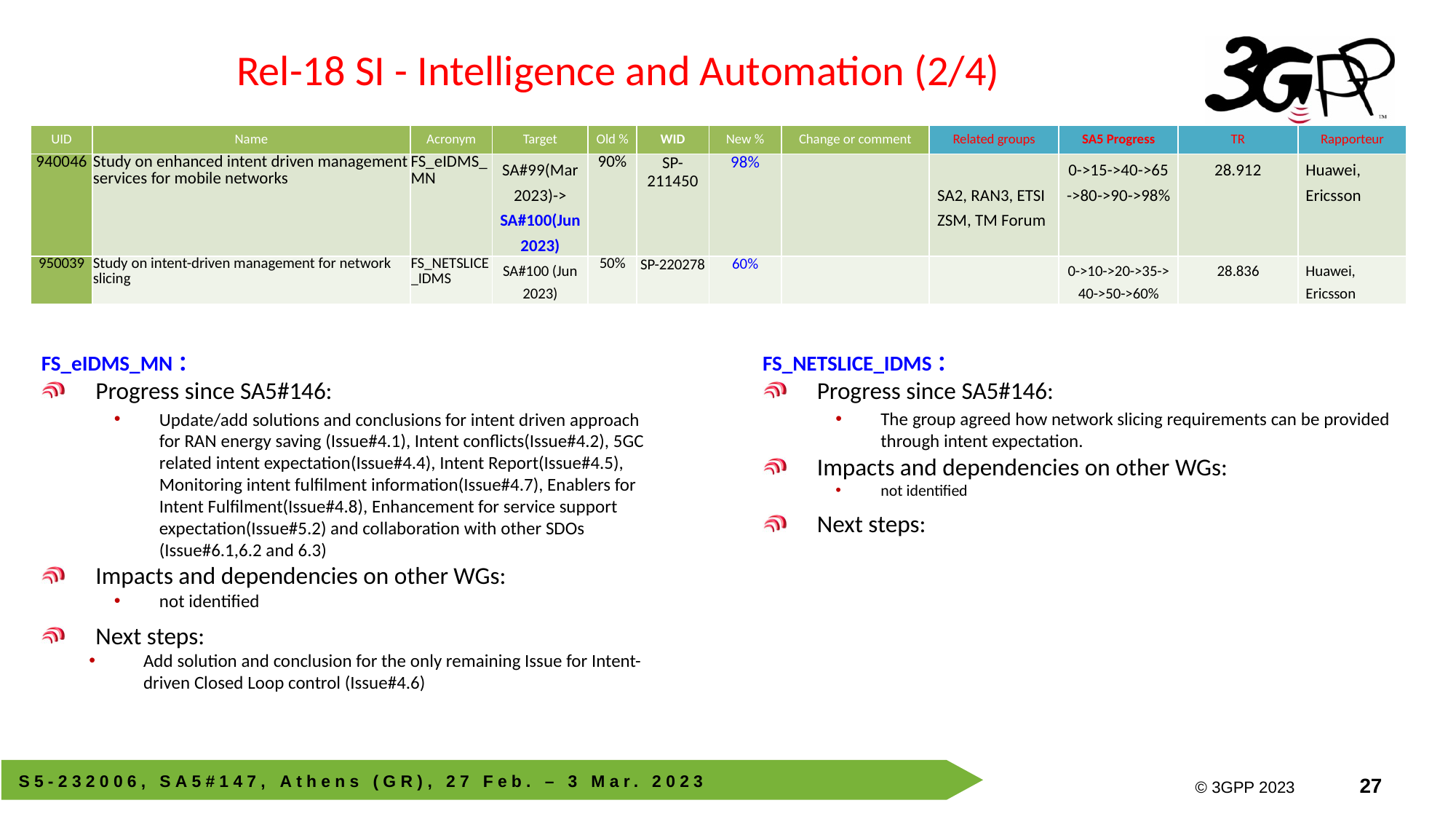

# Rel-18 SI - Intelligence and Automation (2/4)
| UID | Name | Acronym | Target | Old % | WID | New % | Change or comment | Related groups | SA5 Progress | TR | Rapporteur |
| --- | --- | --- | --- | --- | --- | --- | --- | --- | --- | --- | --- |
| 940046 | Study on enhanced intent driven management services for mobile networks | FS\_eIDMS\_MN | SA#99(Mar 2023)-> SA#100(Jun 2023) | 90% | SP-211450 | 98% |  | SA2, RAN3, ETSI ZSM, TM Forum | 0->15->40->65 ->80->90->98% | 28.912 | Huawei, Ericsson |
| 950039 | Study on intent-driven management for network slicing | FS\_NETSLICE\_IDMS | SA#100 (Jun 2023) | 50% | SP-220278 | 60% |  |  | 0->10->20->35-> 40->50->60% | 28.836 | Huawei, Ericsson |
FS_eIDMS_MN：
Progress since SA5#146:
Update/add solutions and conclusions for intent driven approach for RAN energy saving (Issue#4.1), Intent conflicts(Issue#4.2), 5GC related intent expectation(Issue#4.4), Intent Report(Issue#4.5), Monitoring intent fulfilment information(Issue#4.7), Enablers for Intent Fulfilment(Issue#4.8), Enhancement for service support expectation(Issue#5.2) and collaboration with other SDOs (Issue#6.1,6.2 and 6.3)
Impacts and dependencies on other WGs:
not identified
Next steps:
Add solution and conclusion for the only remaining Issue for Intent-driven Closed Loop control (Issue#4.6)

FS_NETSLICE_IDMS：
Progress since SA5#146:
The group agreed how network slicing requirements can be provided through intent expectation.
Impacts and dependencies on other WGs:
not identified
Next steps: